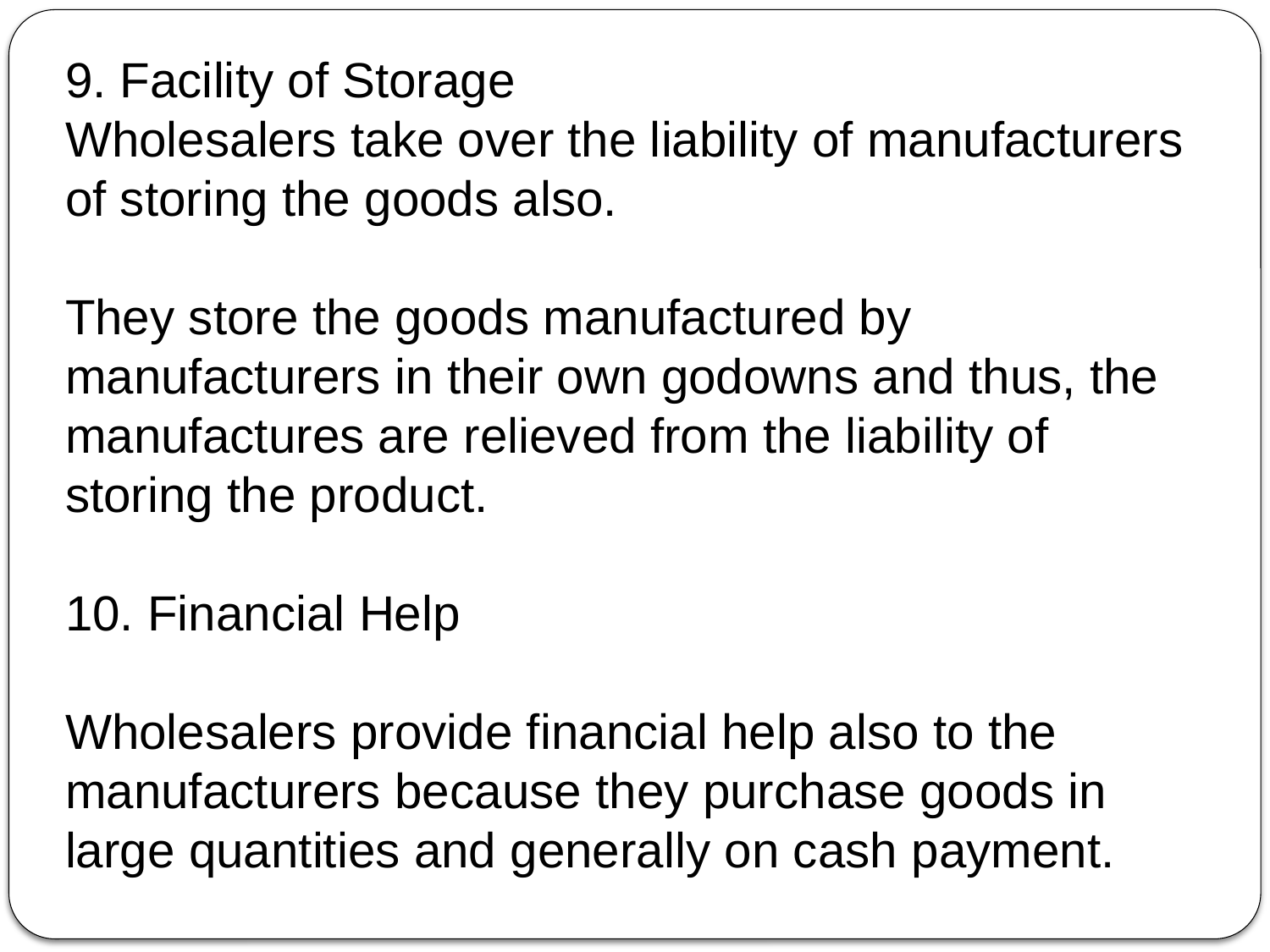

9. Facility of Storage
Wholesalers take over the liability of manufacturers of storing the goods also.

They store the goods manufactured by manufacturers in their own godowns and thus, the manufactures are relieved from the liability of storing the product.

10. Financial Help

Wholesalers provide financial help also to the manufacturers because they purchase goods in large quantities and generally on cash payment.